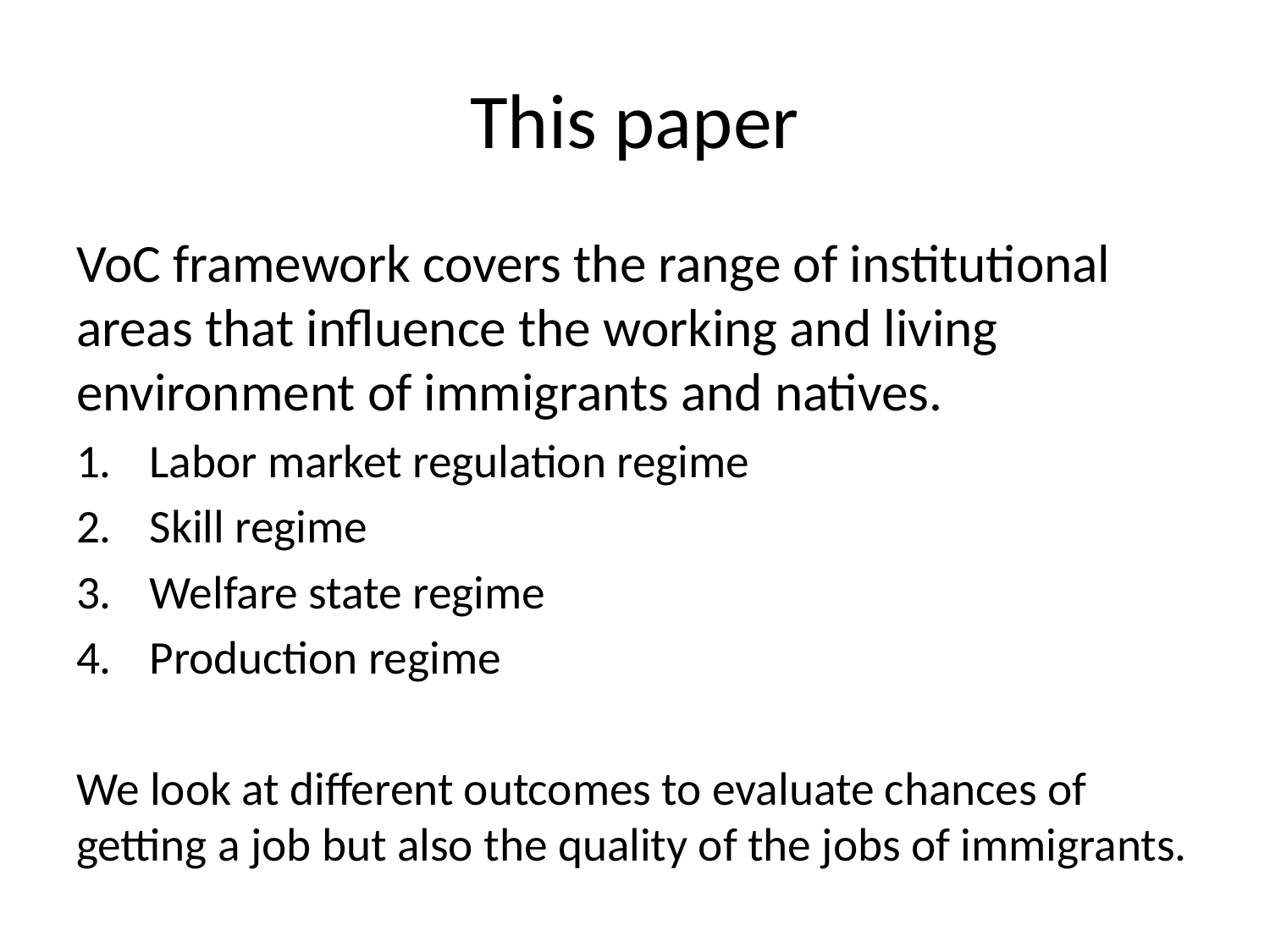

# This paper
VoC framework covers the range of institutional areas that influence the working and living environment of immigrants and natives.
Labor market regulation regime
Skill regime
Welfare state regime
Production regime

We look at different outcomes to evaluate chances of getting a job but also the quality of the jobs of immigrants.